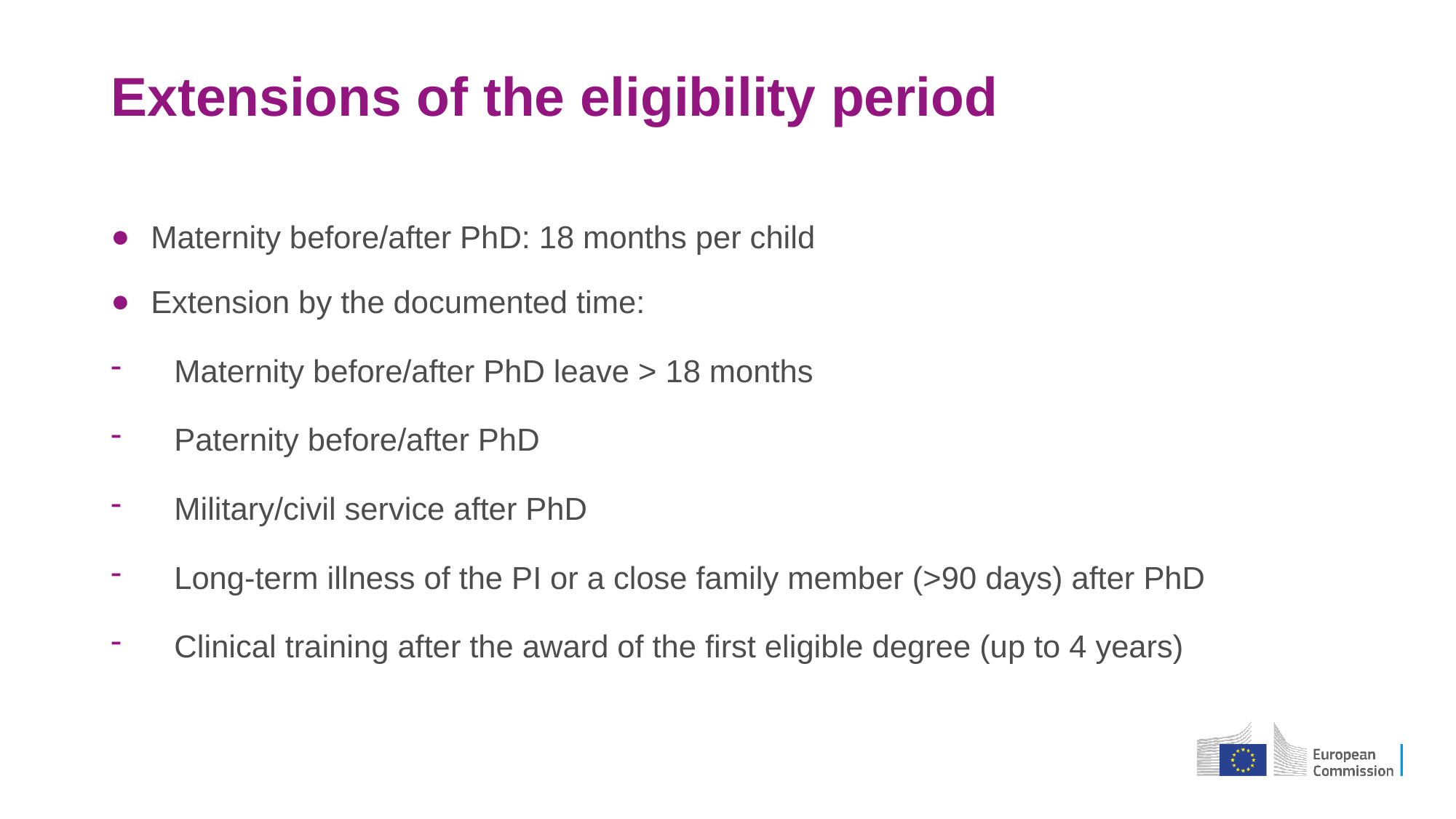

# Extensions of the eligibility period
Maternity before/after PhD: 18 months per child
Extension by the documented time:
Maternity before/after PhD leave > 18 months
Paternity before/after PhD
Military/civil service after PhD
Long-term illness of the PI or a close family member (>90 days) after PhD
Clinical training after the award of the first eligible degree (up to 4 years)